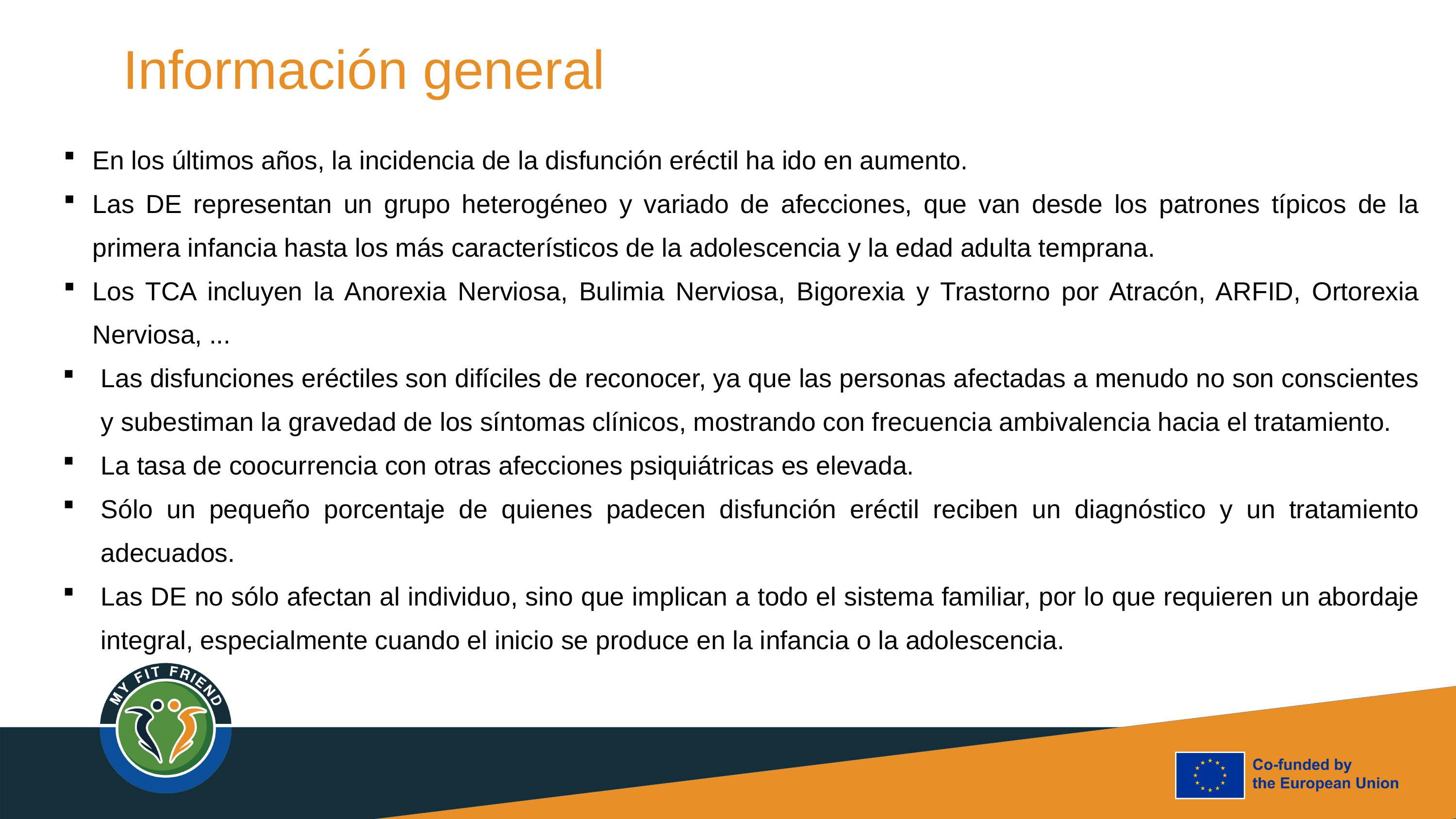

# Información general
En los últimos años, la incidencia de la disfunción eréctil ha ido en aumento.
Las DE representan un grupo heterogéneo y variado de afecciones, que van desde los patrones típicos de la primera infancia hasta los más característicos de la adolescencia y la edad adulta temprana.
Los TCA incluyen la Anorexia Nerviosa, Bulimia Nerviosa, Bigorexia y Trastorno por Atracón, ARFID, Ortorexia Nerviosa, ...
Las disfunciones eréctiles son difíciles de reconocer, ya que las personas afectadas a menudo no son conscientes y subestiman la gravedad de los síntomas clínicos, mostrando con frecuencia ambivalencia hacia el tratamiento.
La tasa de coocurrencia con otras afecciones psiquiátricas es elevada.
Sólo un pequeño porcentaje de quienes padecen disfunción eréctil reciben un diagnóstico y un tratamiento adecuados.
Las DE no sólo afectan al individuo, sino que implican a todo el sistema familiar, por lo que requieren un abordaje integral, especialmente cuando el inicio se produce en la infancia o la adolescencia.